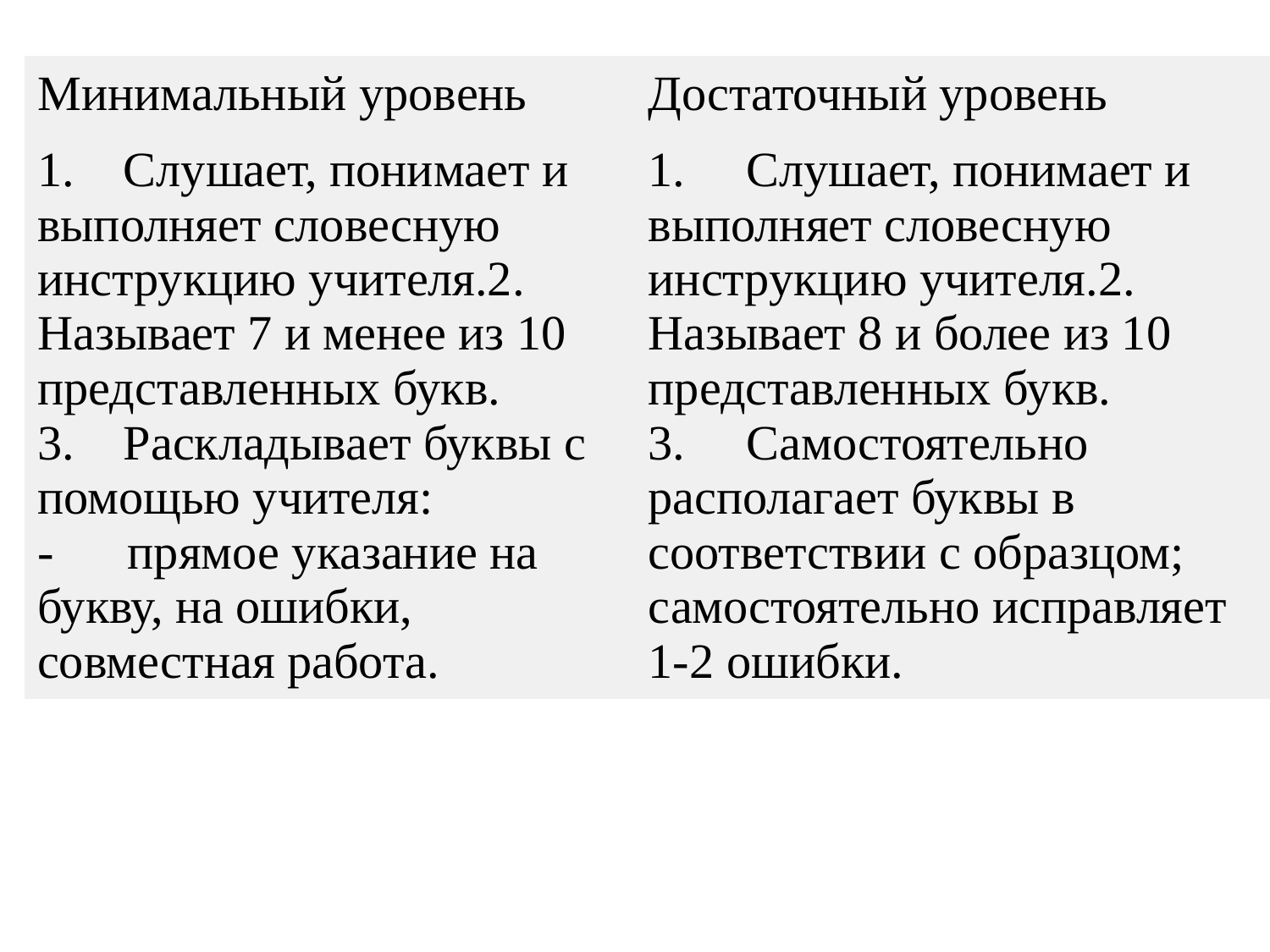

| Минимальный уровень | Достаточный уровень |
| --- | --- |
| 1.    Слушает, понимает и выполняет словесную инструкцию учителя.2.    Называет 7 и менее из 10 представленных букв. 3.    Раскладывает буквы с помощью учителя: -      прямое указание на букву, на ошибки, совместная работа. | 1.     Слушает, понимает и выполняет словесную инструкцию учителя.2.     Называет 8 и более из 10 представленных букв. 3.     Самостоятельно располагает буквы в соответствии с образцом; самостоятельно исправляет 1-2 ошибки. |